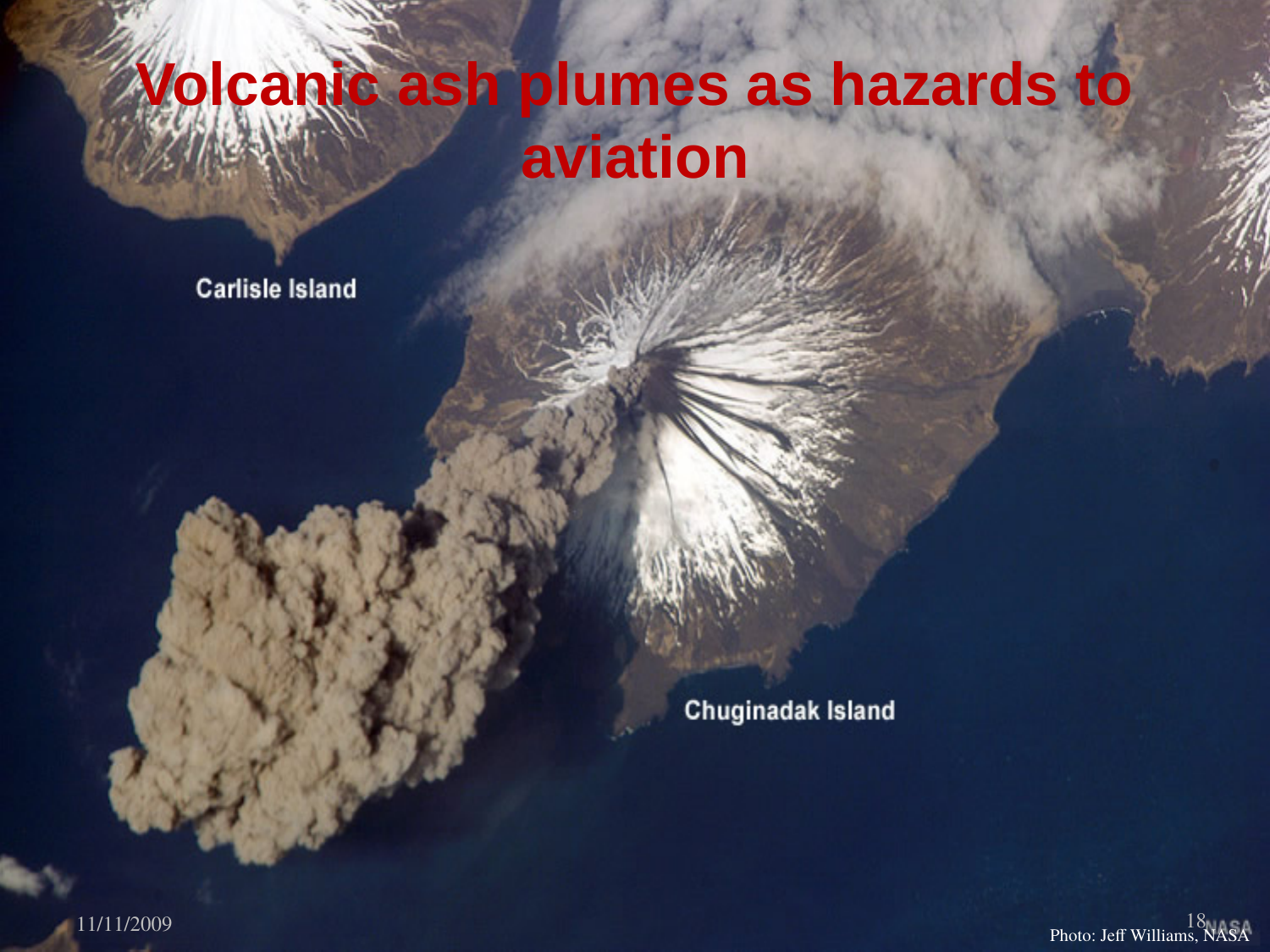

# Volcanic ash plumes as hazards to aviation
11/11/2009
18
Photo: Jeff Williams, NASA